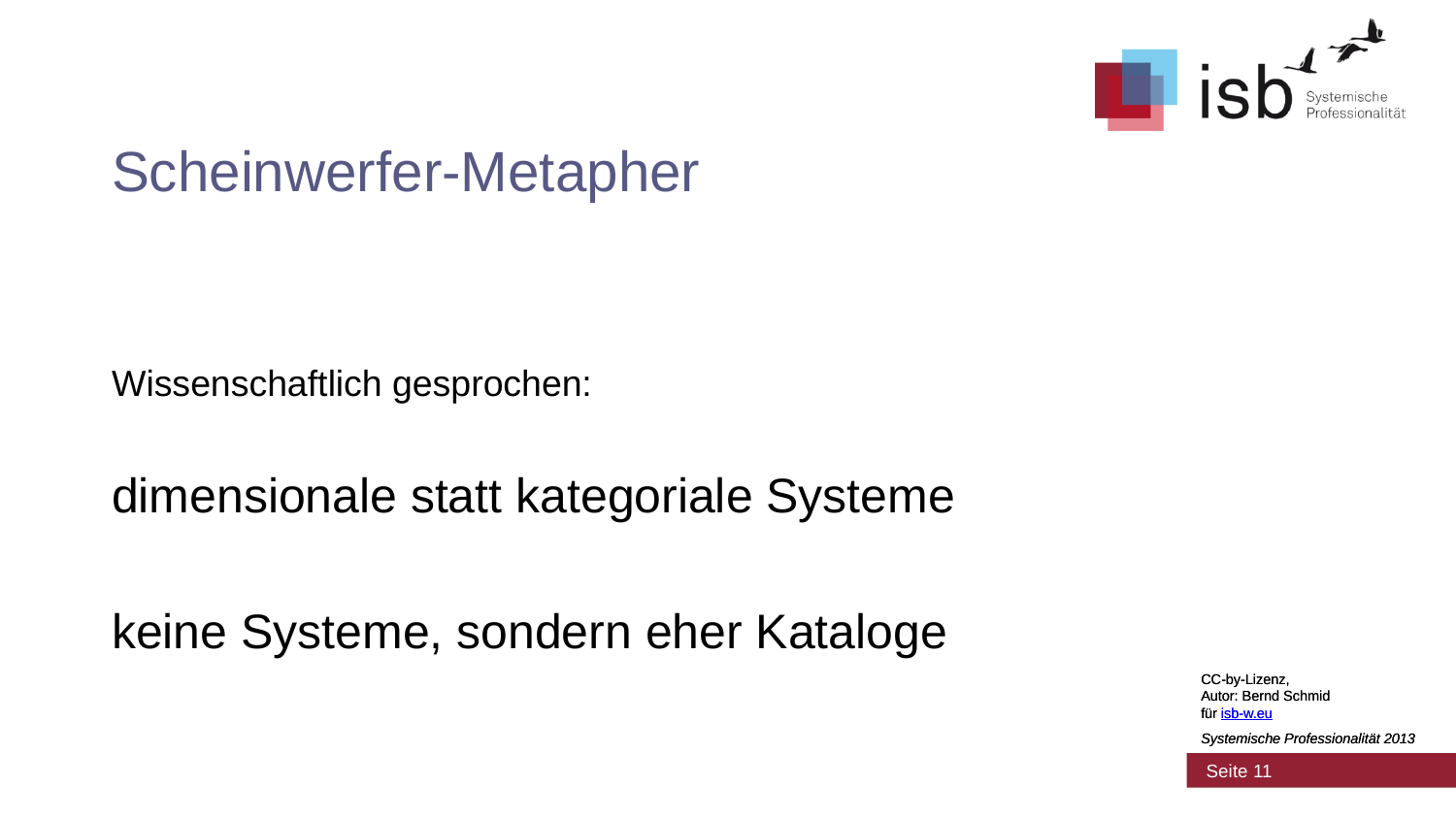

# Scheinwerfer-Metapher

Wissenschaftlich gesprochen:

dimensionale statt kategoriale Systeme

keine Systeme, sondern eher Kataloge

CC-by-Lizenz,
Autor: Bernd Schmid
für isb-w.eu
Systemische Professionalität 2013
 Seite 11